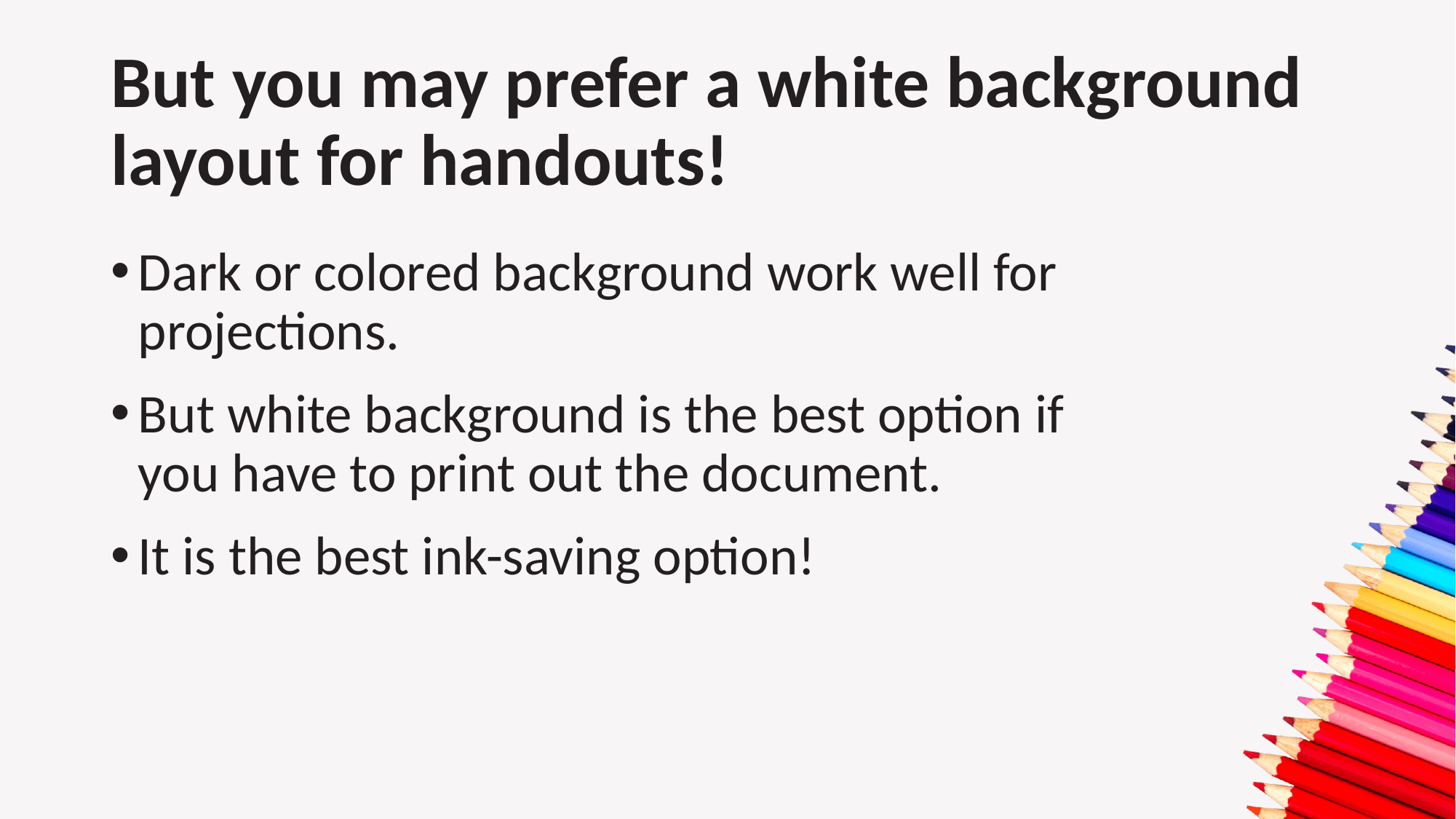

# But you may prefer a white background layout for handouts!
Dark or colored background work well for projections.
But white background is the best option if you have to print out the document.
It is the best ink-saving option!